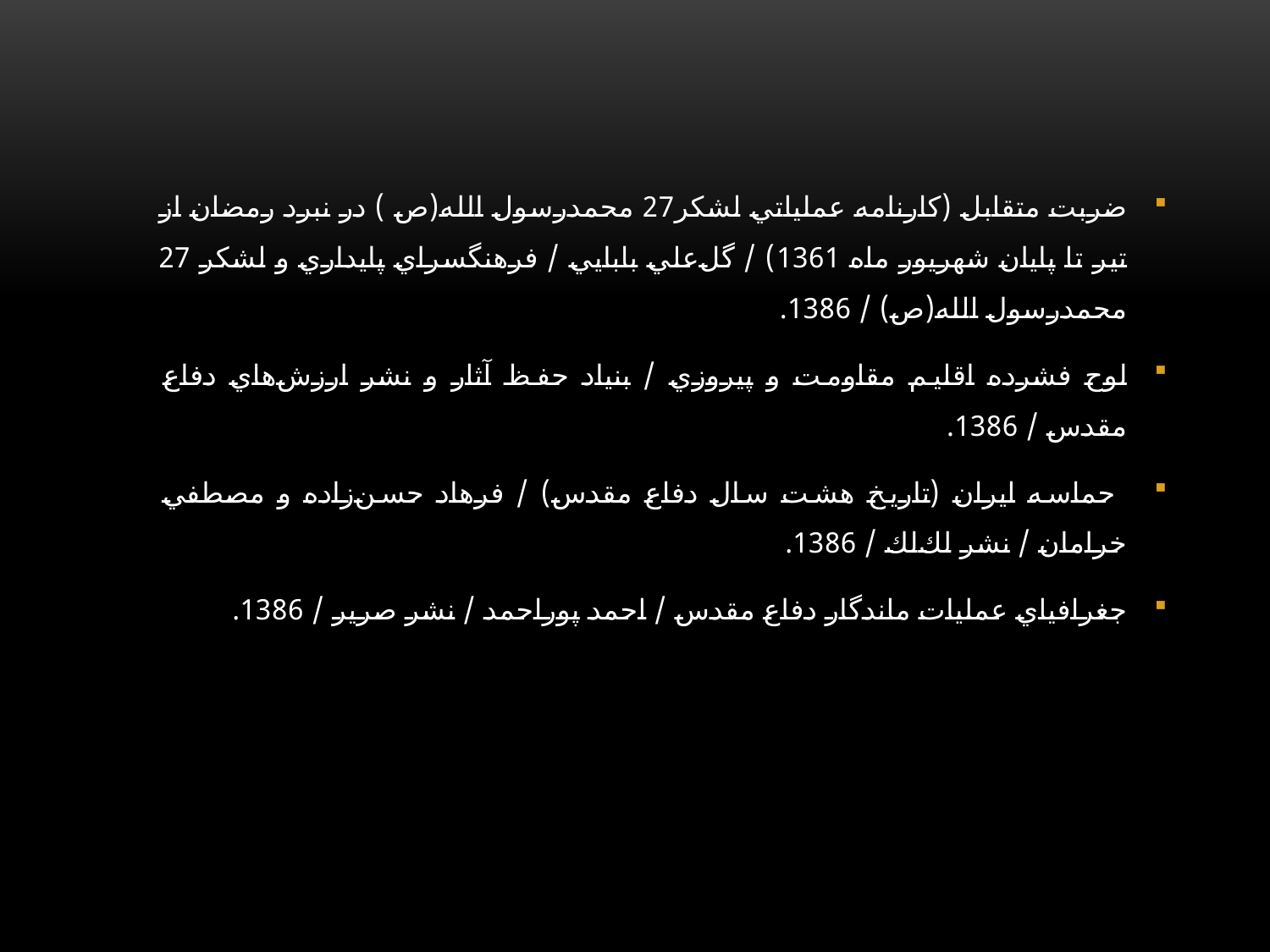

ضربت متقابل (كارنامه عملياتي لشكر27 محمدرسول الله(ص ) در نبرد رمضان از تير تا پايان شهريور ماه 1361) / گل‌علي بابايي / فرهنگسراي پايداري و لشكر 27 محمدرسول الله(ص) / 1386.
لوح فشرده اقليم مقاومت و پيروزي / بنياد حفظ آثار و نشر ارزش‌هاي دفاع مقدس / 1386.
 حماسه ايران (تاريخ هشت سال دفاع مقدس) / فرهاد حسن‌زاده و مصطفي خرامان / نشر لك‌لك / 1386.
جغرافياي عمليات ماندگار دفاع مقدس / احمد پوراحمد / نشر صرير / 1386.